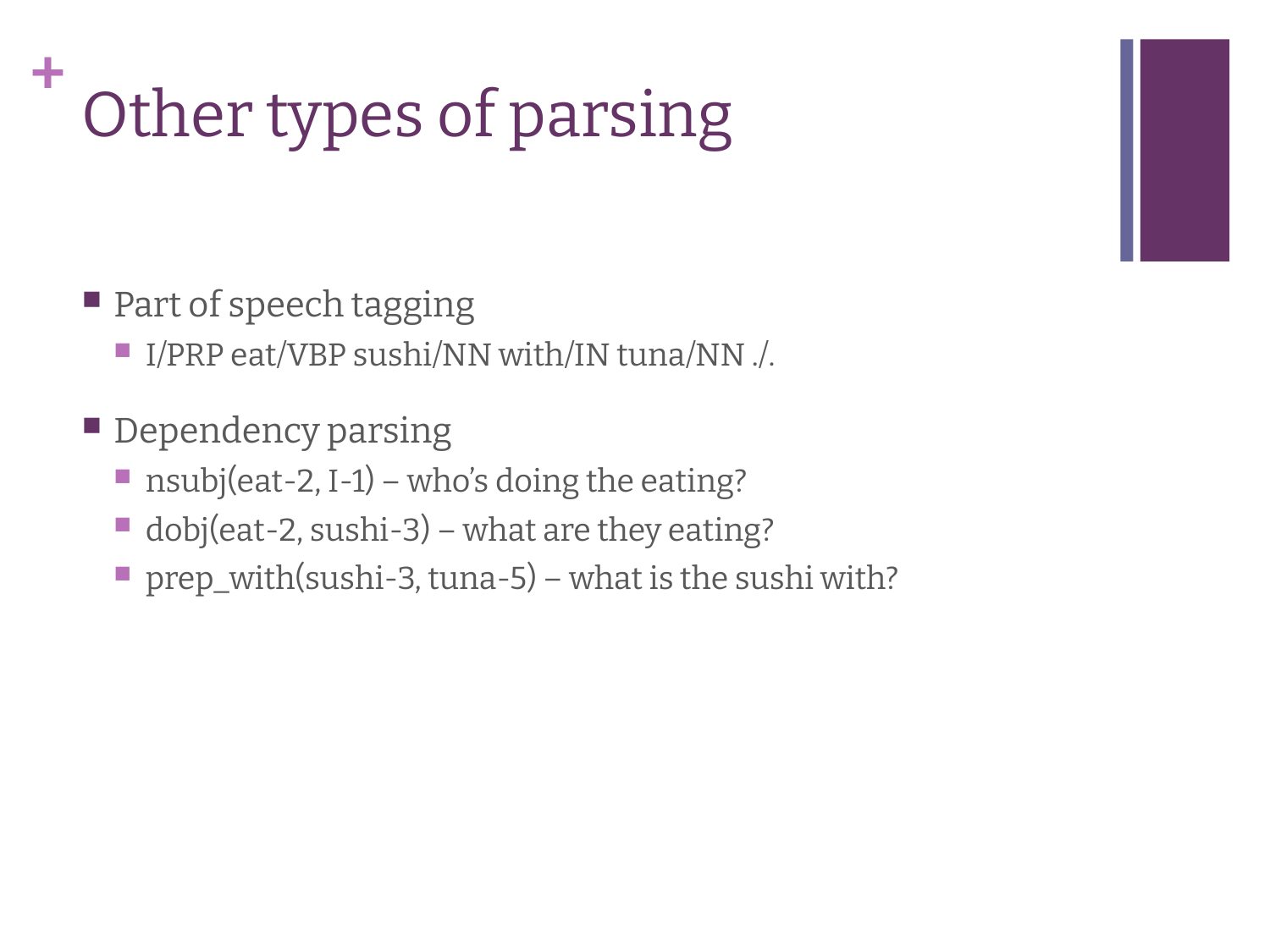

# Other types of parsing
Part of speech tagging
I/PRP eat/VBP sushi/NN with/IN tuna/NN ./.
Dependency parsing
nsubj(eat-2, I-1) – who’s doing the eating?
dobj(eat-2, sushi-3) – what are they eating?
prep_with(sushi-3, tuna-5) – what is the sushi with?